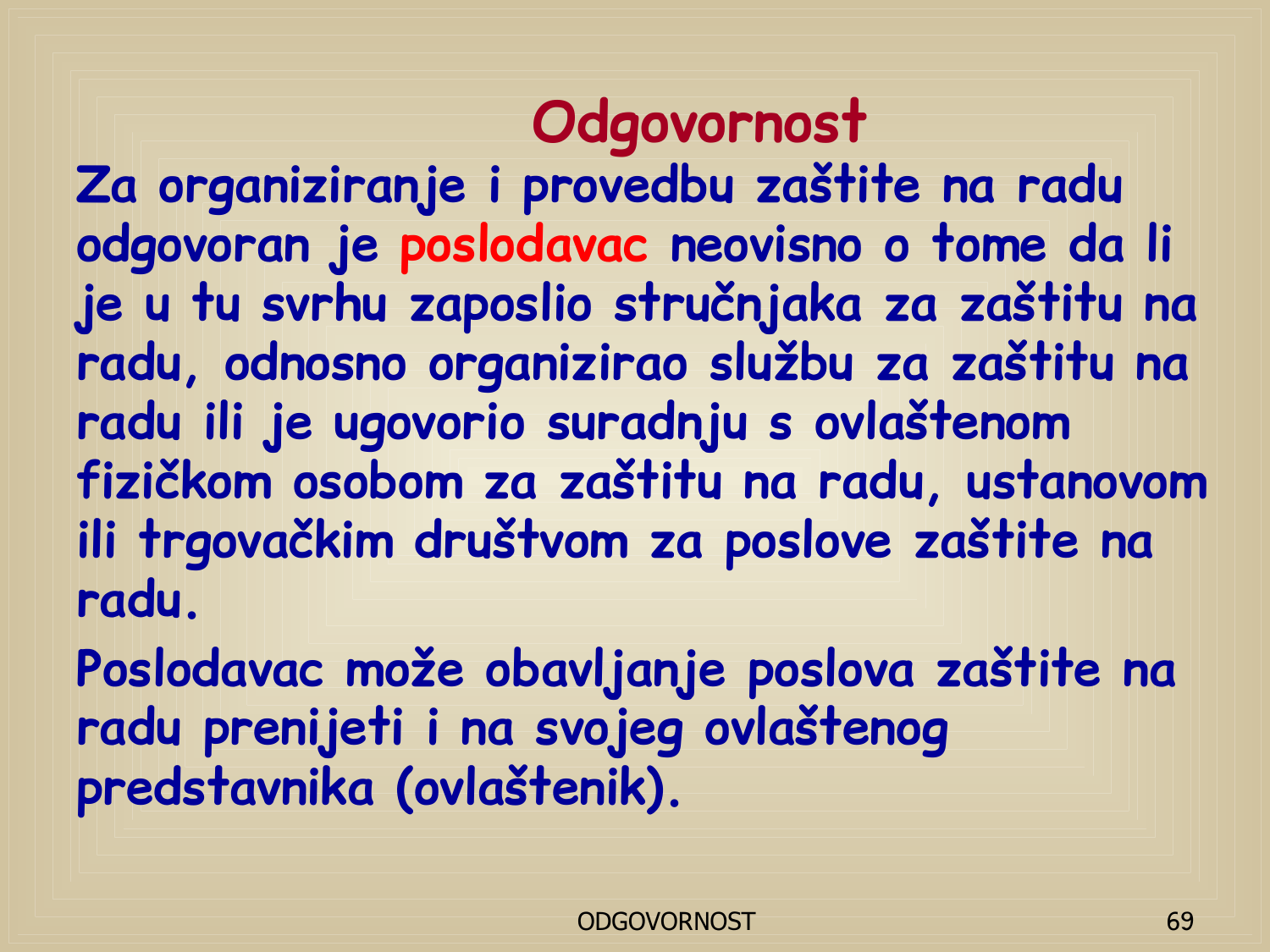

# Odgovornost
Za organiziranje i provedbu zaštite na radu odgovoran je poslodavac neovisno o tome da li je u tu svrhu zaposlio stručnjaka za zaštitu na radu, odnosno organizirao službu za zaštitu na radu ili je ugovorio suradnju s ovlaštenom fizičkom osobom za zaštitu na radu, ustanovom ili trgovačkim društvom za poslove zaštite na radu.
Poslodavac može obavljanje poslova zaštite na radu prenijeti i na svojeg ovlaštenog predstavnika (ovlaštenik).
ODGOVORNOST
69